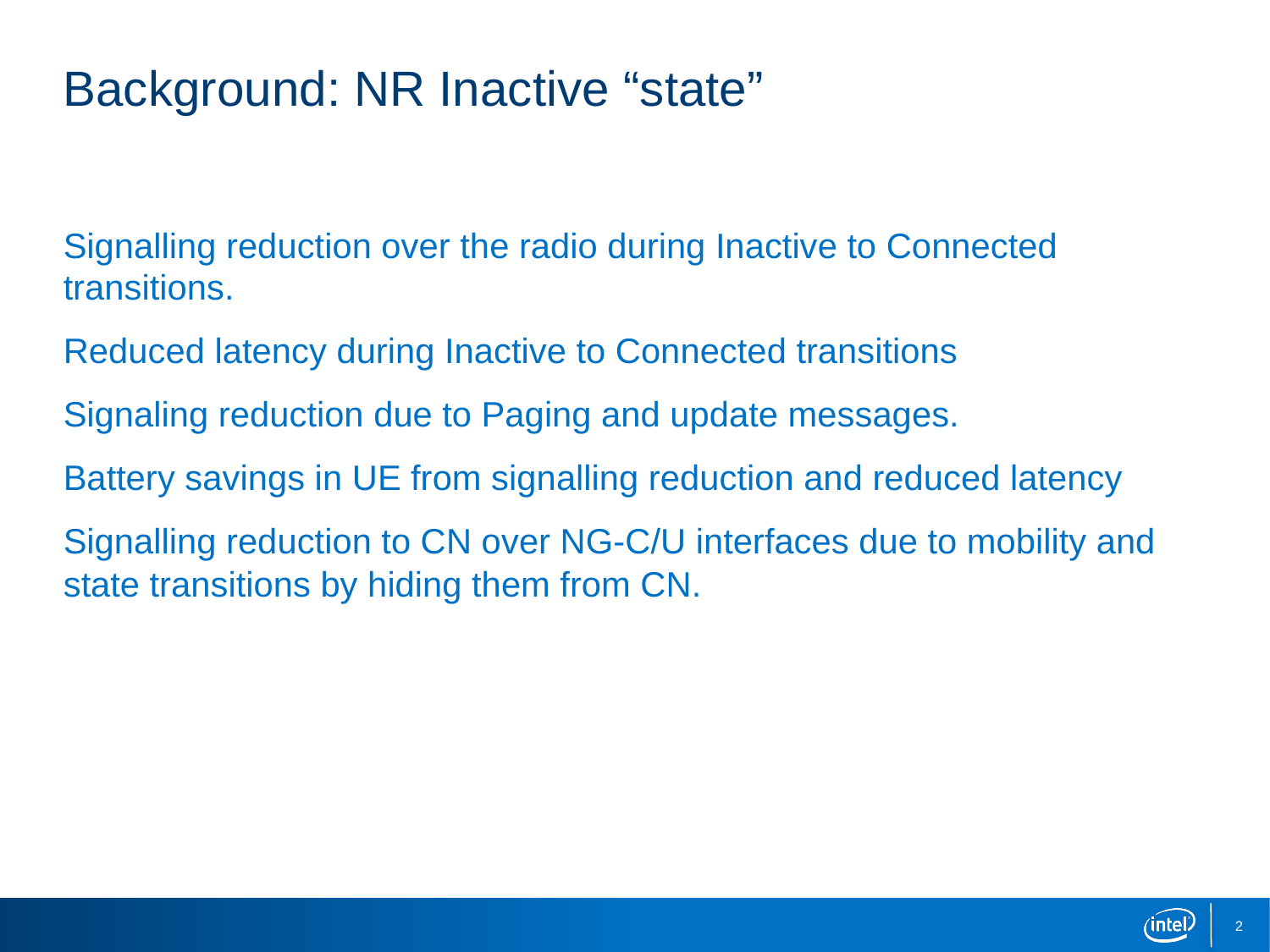

# Background: NR Inactive “state”
Signalling reduction over the radio during Inactive to Connected transitions.
Reduced latency during Inactive to Connected transitions
Signaling reduction due to Paging and update messages.
Battery savings in UE from signalling reduction and reduced latency
Signalling reduction to CN over NG-C/U interfaces due to mobility and state transitions by hiding them from CN.

2